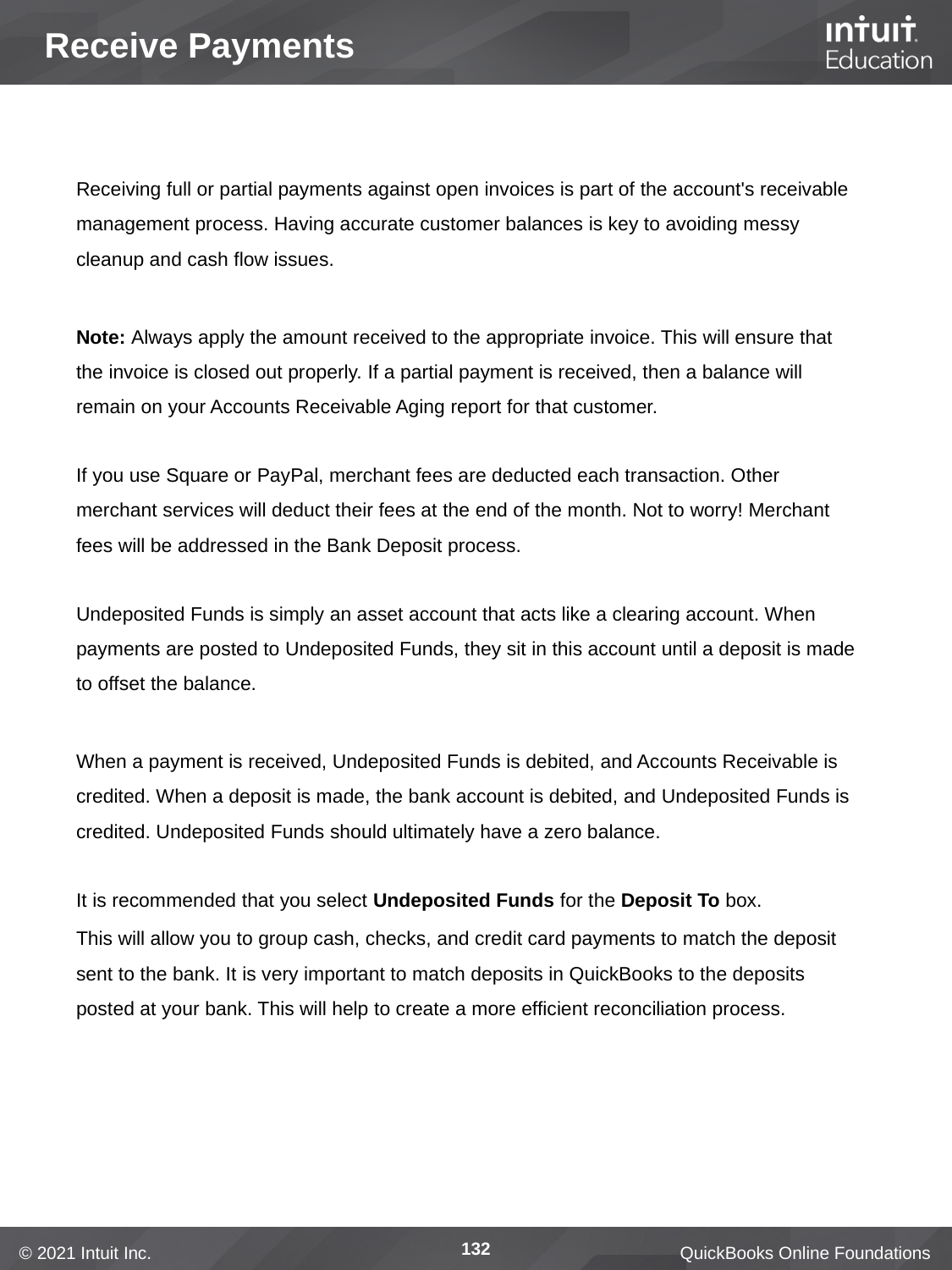

# Receive Payments
Receiving full or partial payments against open invoices is part of the account's receivable management process. Having accurate customer balances is key to avoiding messy cleanup and cash flow issues.

Note: Always apply the amount received to the appropriate invoice. This will ensure that the invoice is closed out properly. If a partial payment is received, then a balance will remain on your Accounts Receivable Aging report for that customer.

If you use Square or PayPal, merchant fees are deducted each transaction. Other merchant services will deduct their fees at the end of the month. Not to worry! Merchant fees will be addressed in the Bank Deposit process.

Undeposited Funds is simply an asset account that acts like a clearing account. When payments are posted to Undeposited Funds, they sit in this account until a deposit is made to offset the balance.

When a payment is received, Undeposited Funds is debited, and Accounts Receivable is credited. When a deposit is made, the bank account is debited, and Undeposited Funds is credited. Undeposited Funds should ultimately have a zero balance.

It is recommended that you select Undeposited Funds for the Deposit To box.
This will allow you to group cash, checks, and credit card payments to match the deposit sent to the bank. It is very important to match deposits in QuickBooks to the deposits posted at your bank. This will help to create a more efficient reconciliation process.

132